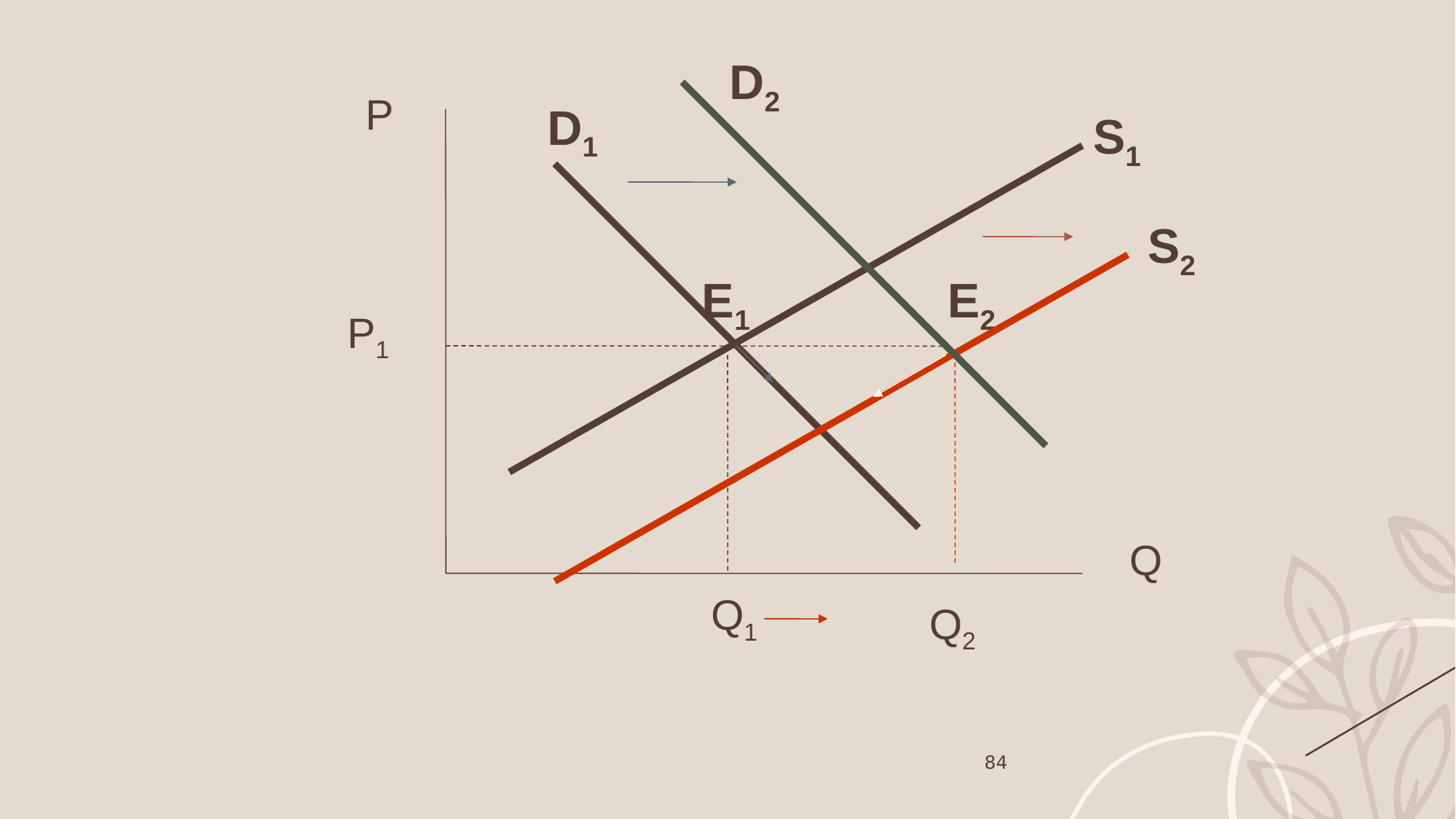

D2

P
D1
S1

S2

E1
E2
P1

Q

Q1
Q2

84